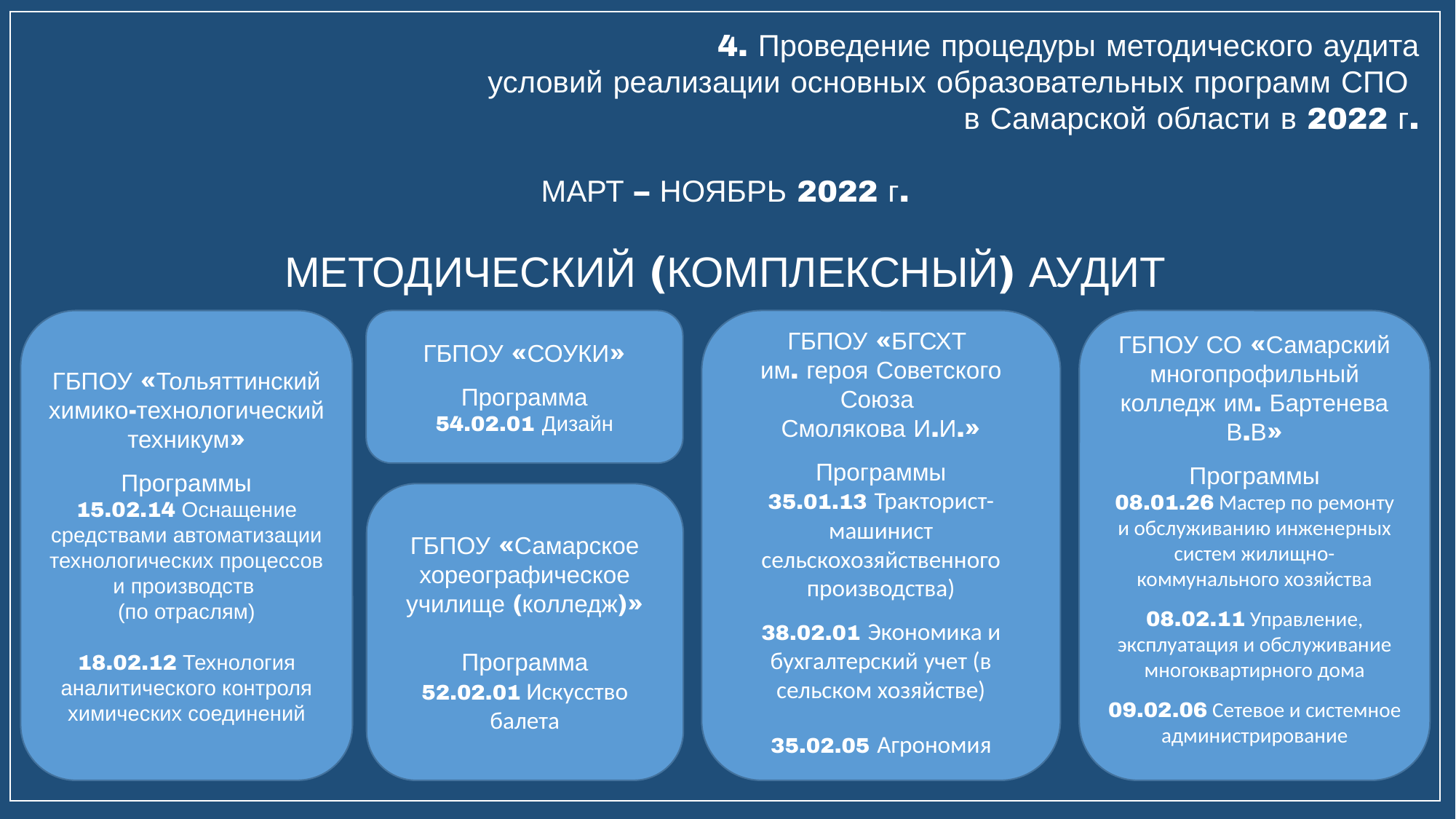

4. Проведение процедуры методического аудита
условий реализации основных образовательных программ СПО
в Самарской области в 2022 г.

МАРТ – НОЯБРЬ 2022 г.

МЕТОДИЧЕСКИЙ (КОМПЛЕКСНЫЙ) АУДИТ

ГБПОУ «Тольяттинский химико-технологический техникум»

Программы
15.02.14 Оснащение средствами автоматизации технологических процессов и производств
(по отраслям)

18.02.12 Технология аналитического контроля химических соединений

ГБПОУ «СОУКИ»

Программа
54.02.01 Дизайн

ГБПОУ «БГСХТ
им. героя Советского Союза
Смолякова И.И.»

Программы
35.01.13 Тракторист-машинист сельскохозяйственного производства)

38.02.01 Экономика и бухгалтерский учет (в сельском хозяйстве)

35.02.05 Агрономия

ГБПОУ СО «Самарский многопрофильный колледж им. Бартенева В.В»

Программы
08.01.26 Мастер по ремонту и обслуживанию инженерных систем жилищно-коммунального хозяйства

08.02.11 Управление, эксплуатация и обслуживание многоквартирного дома

09.02.06 Сетевое и системное администрирование

ГБПОУ «Самарское хореографическое училище (колледж)»

Программа
52.02.01 Искусство балета